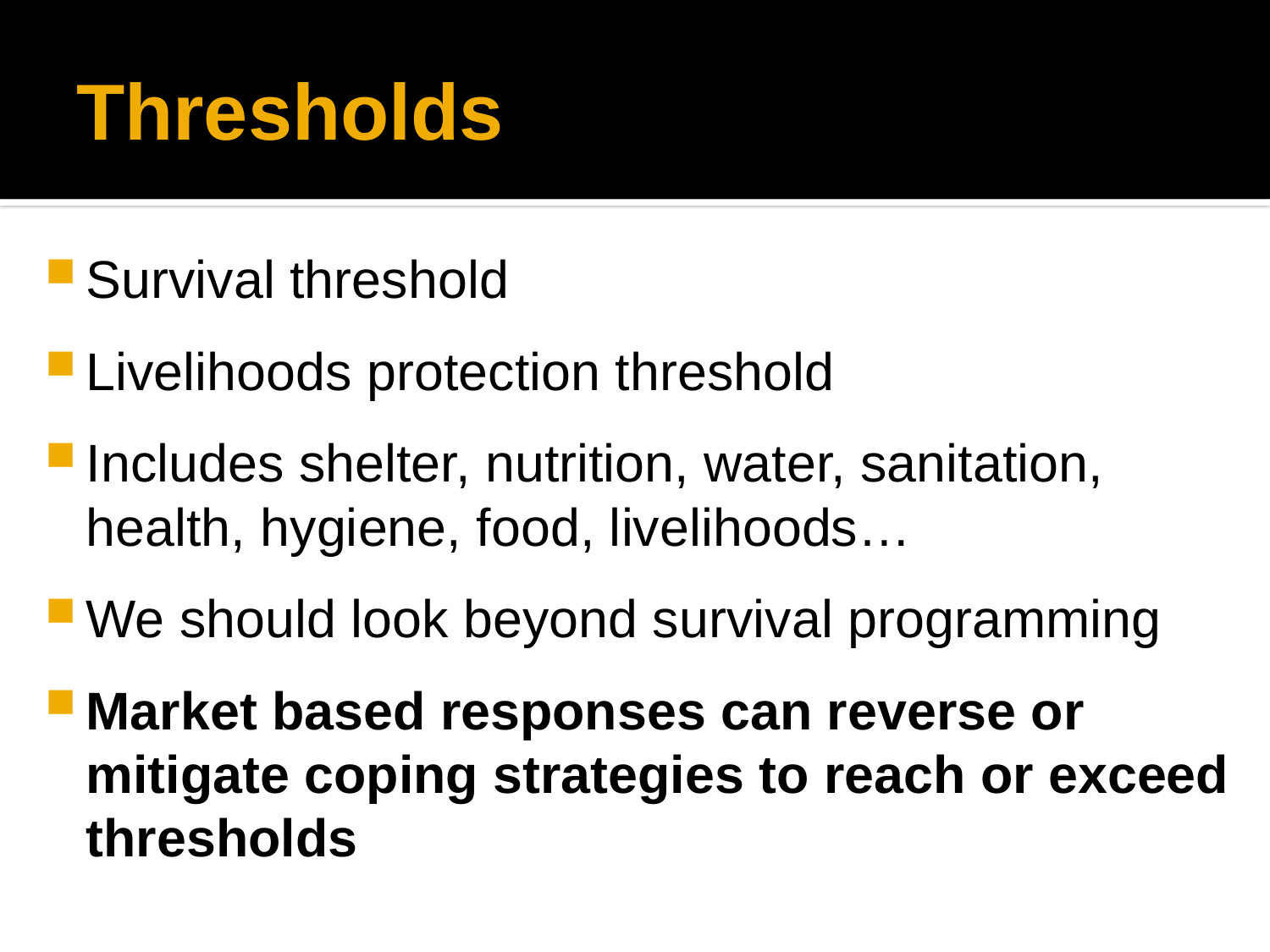

# Thresholds
Survival threshold
Livelihoods protection threshold
Includes shelter, nutrition, water, sanitation, health, hygiene, food, livelihoods…
We should look beyond survival programming
Market based responses can reverse or mitigate coping strategies to reach or exceed thresholds